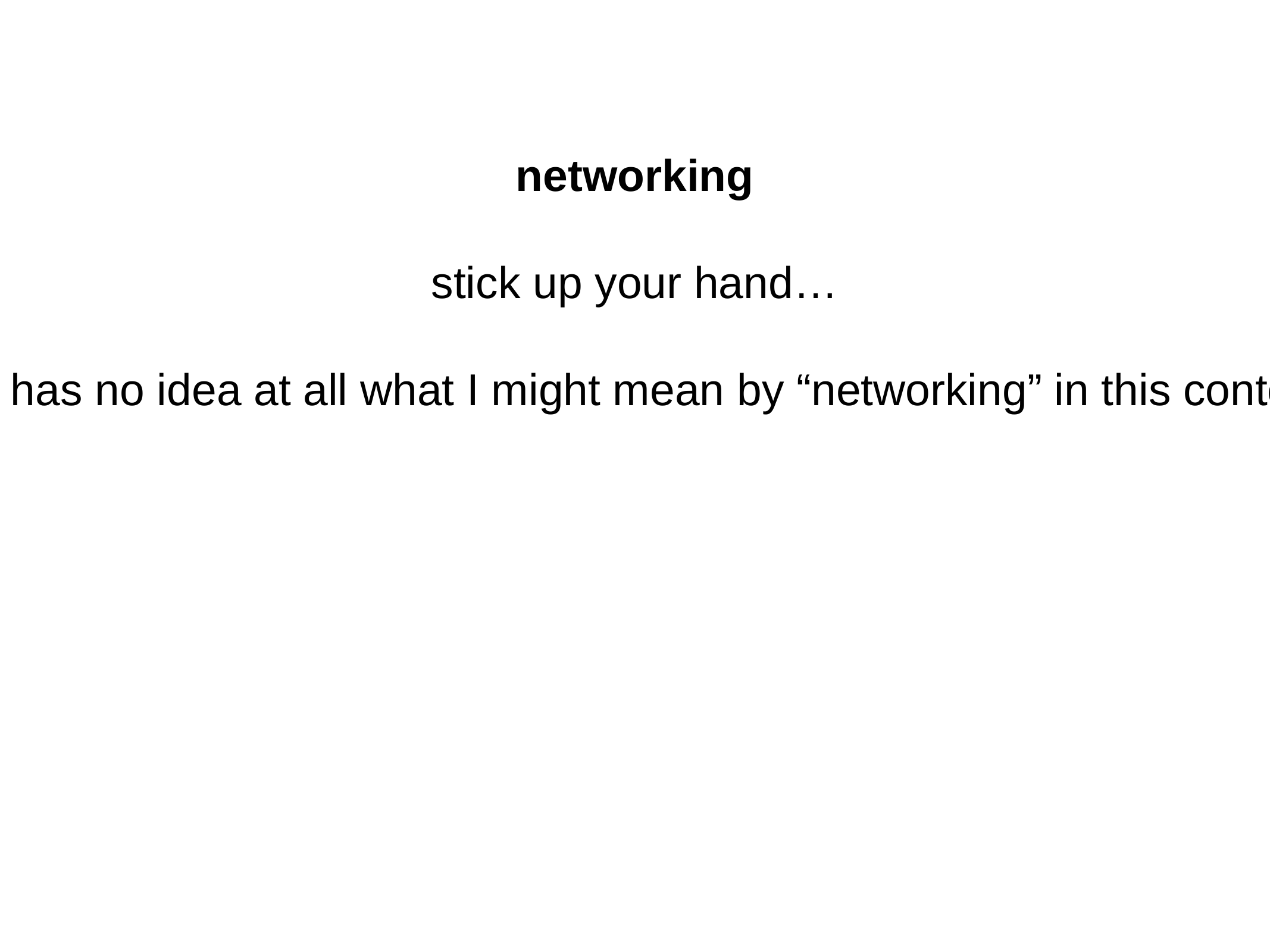

networking

stick up your hand…

who has no idea at all what I might mean by “networking” in this context?